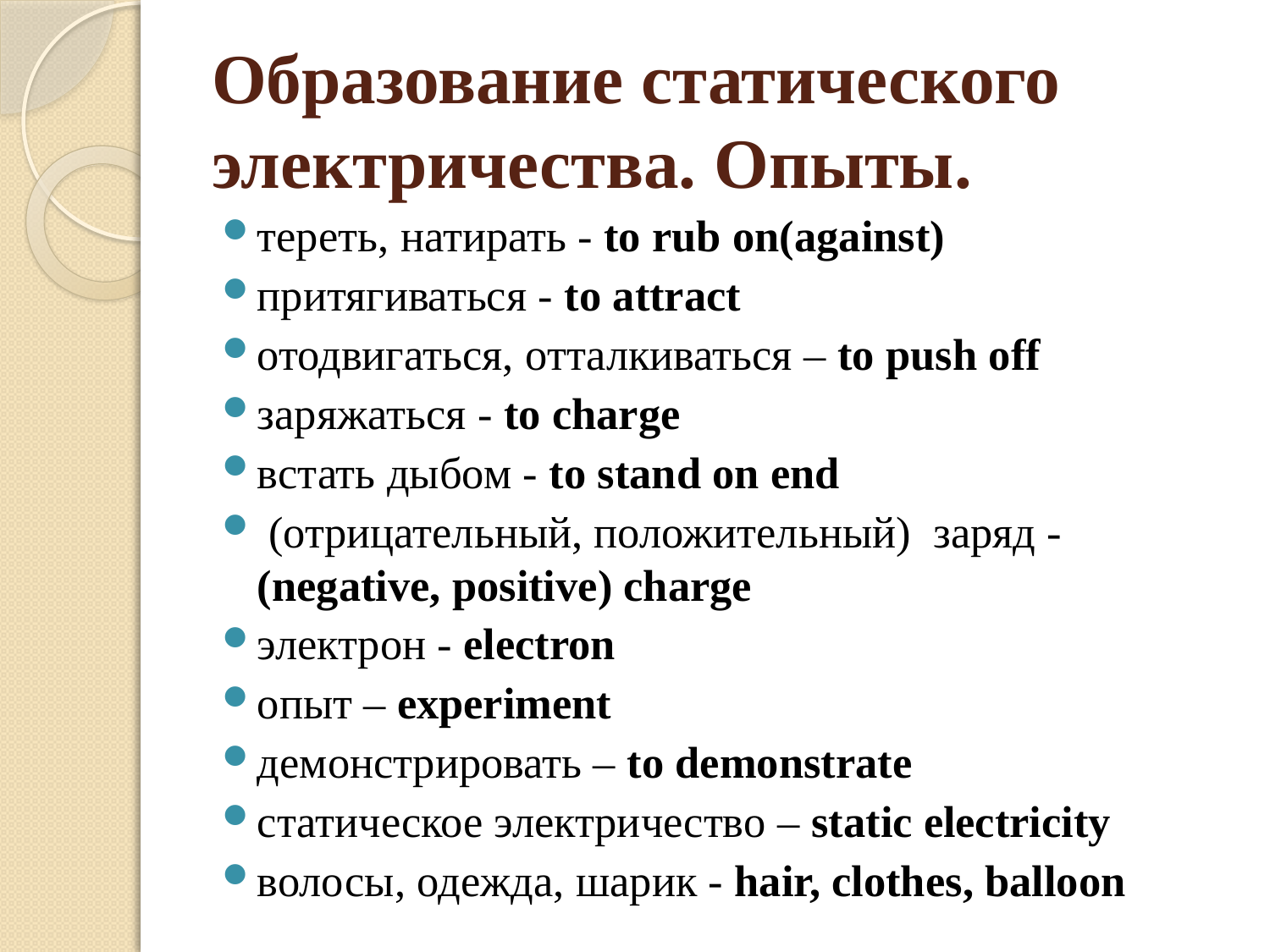

# Образование статического электричества. Опыты.
тереть, натирать - to rub on(against)
притягиваться - to attract
отодвигаться, отталкиваться – to push off
заряжаться - to charge
встать дыбом - to stand on end
 (отрицательный, положительный)  заряд - (negative, positive) charge
электрон - electron
опыт – experiment
демонстрировать – to demonstrate
статическое электричество – static electricity
волосы, одежда, шарик - hair, clothes, balloon